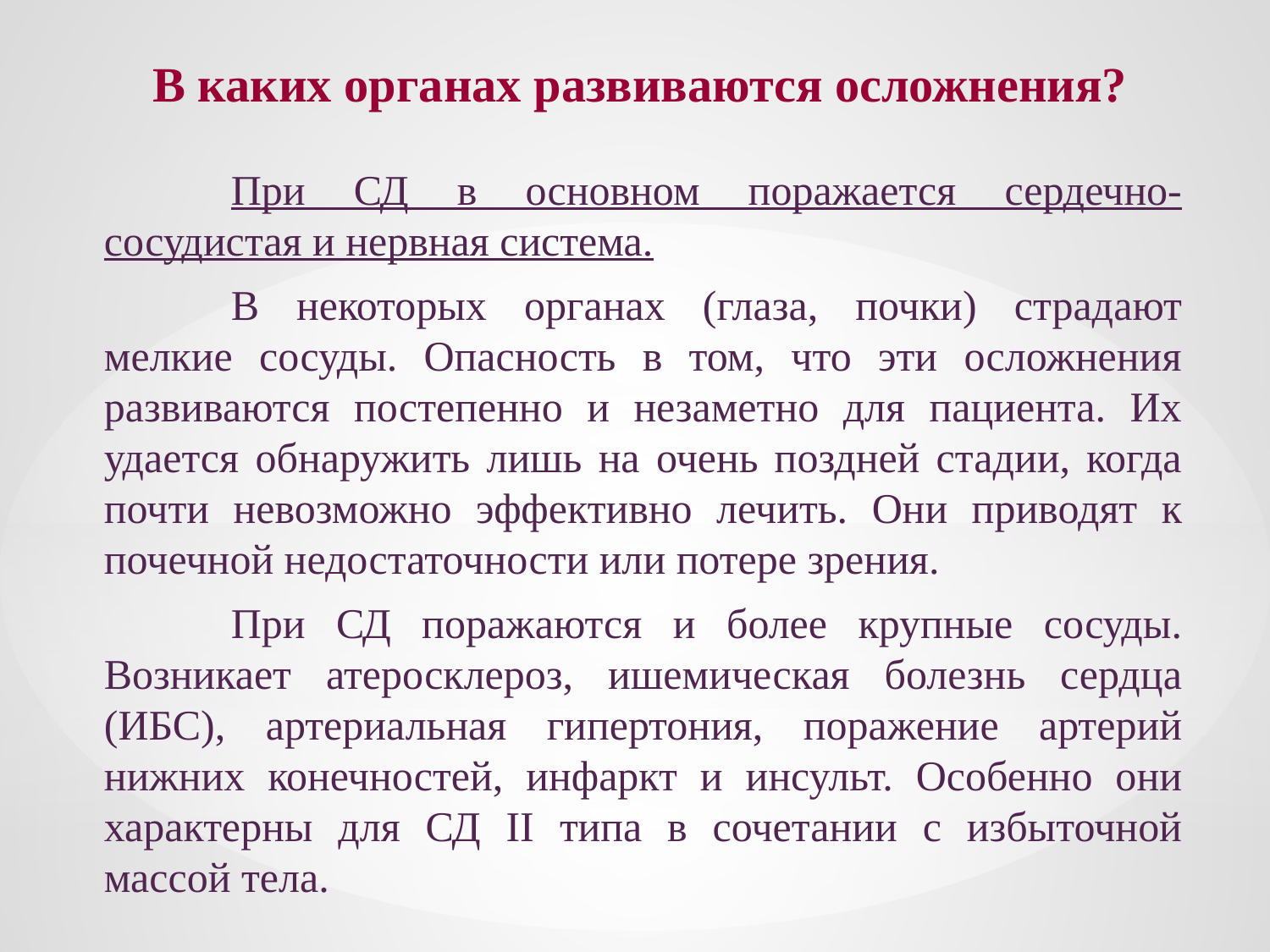

# В каких органах развиваются осложнения?
	При СД в основном поражается сердечно-сосудистая и нервная система.
	В некоторых органах (глаза, почки) страдают мелкие сосуды. Опасность в том, что эти осложнения развиваются постепенно и незаметно для пациента. Их удается обнаружить лишь на очень поздней стадии, когда почти невозможно эффективно лечить. Они приводят к почечной недостаточности или потере зрения.
	При СД поражаются и более крупные сосуды. Возникает атеросклероз, ишемическая болезнь сердца (ИБС), артериальная гипертония, поражение артерий нижних конечностей, инфаркт и инсульт. Особенно они характерны для СД II типа в сочетании с избыточной массой тела.